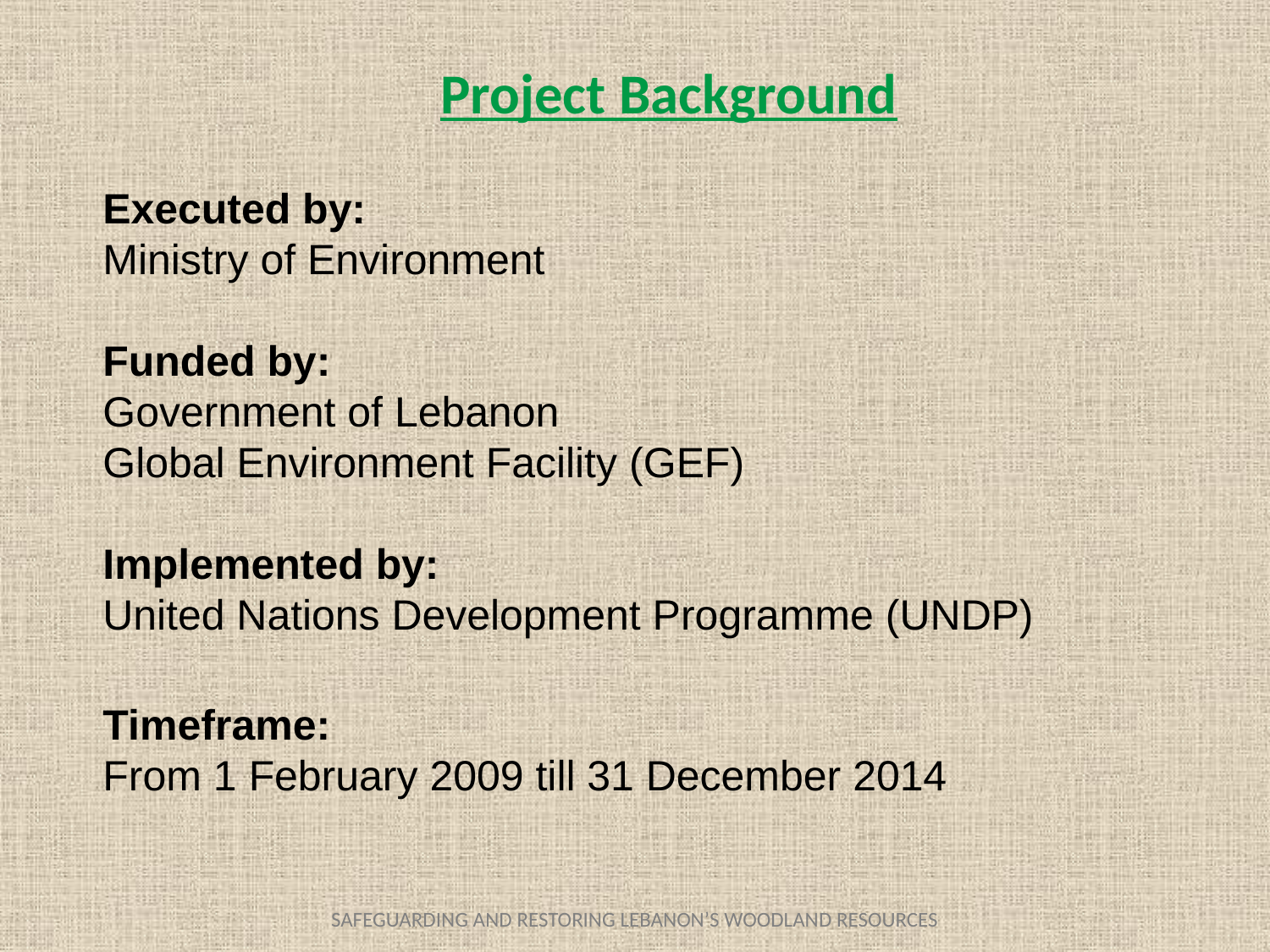

Project Background

Executed by:
Ministry of Environment

Funded by:
Government of Lebanon
Global Environment Facility (GEF)

Implemented by:
United Nations Development Programme (UNDP)

Timeframe:
From 1 February 2009 till 31 December 2014

SAFEGUARDING AND RESTORING LEBANON’S WOODLAND RESOURCES